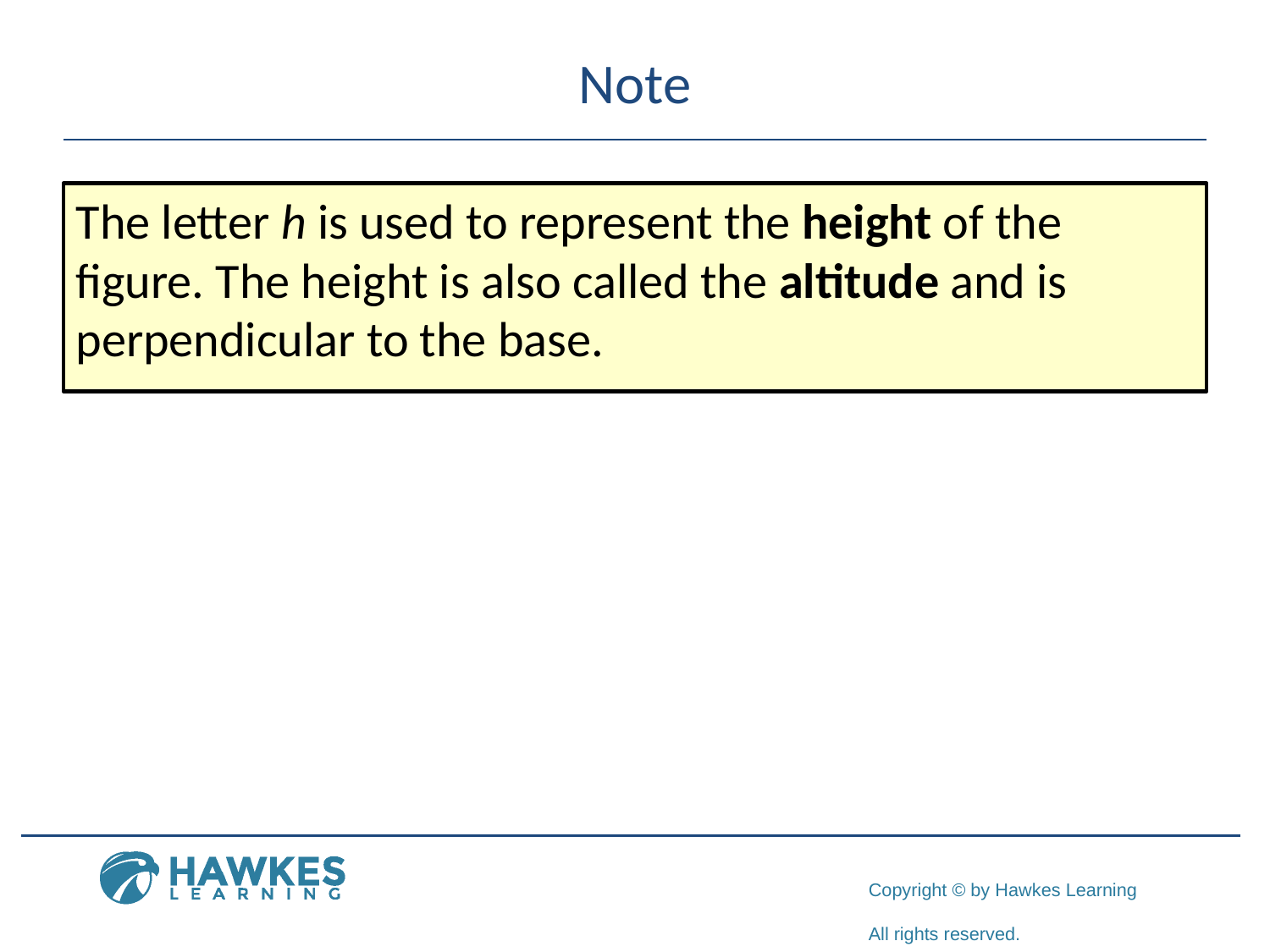

# Note
The letter h is used to represent the height of the figure. The height is also called the altitude and is perpendicular to the base.